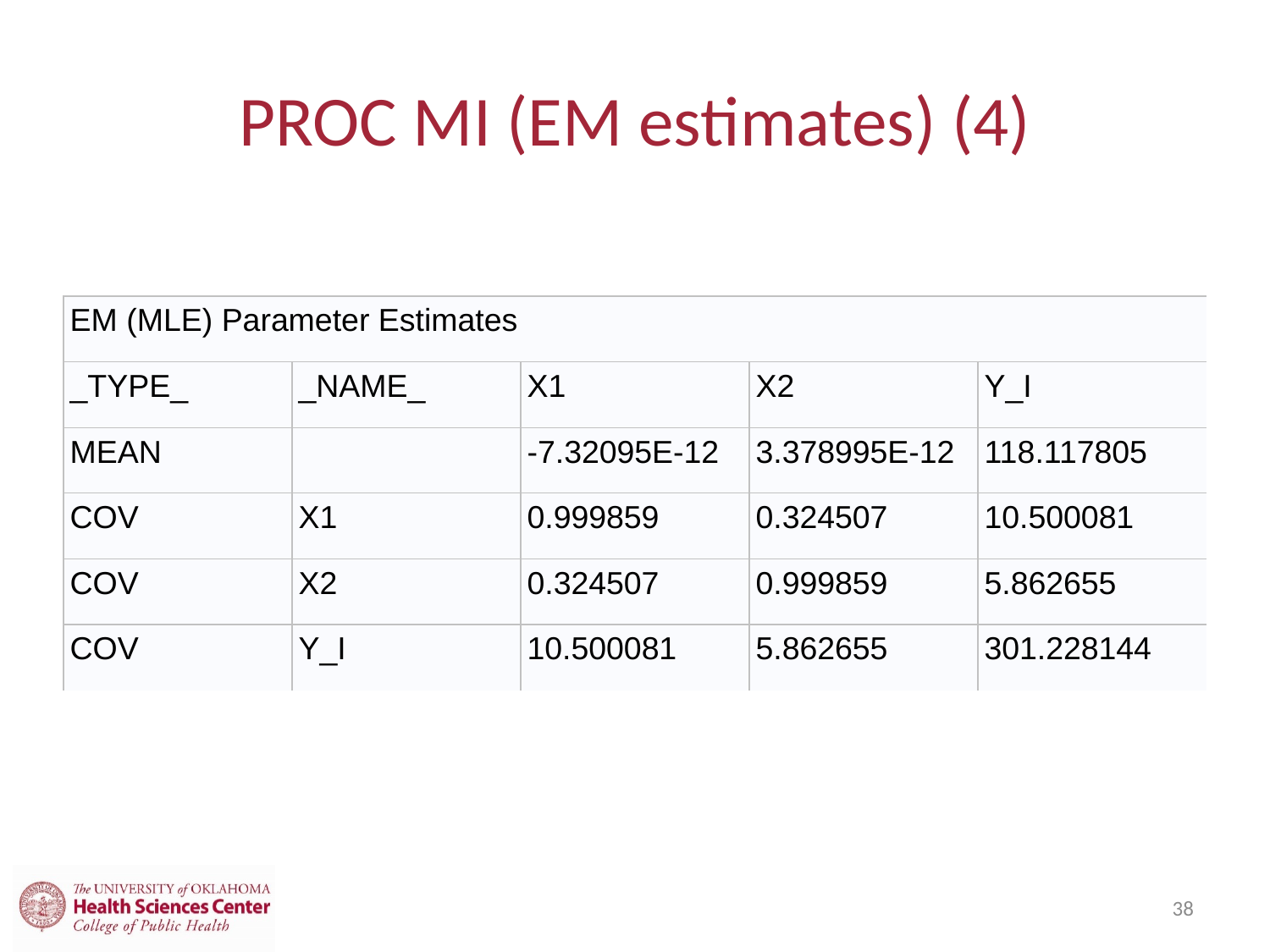

# PROC MI (EM estimates) (4)
| EM (MLE) Parameter Estimates |  |  |  |  |
| --- | --- | --- | --- | --- |
| \_TYPE\_ | \_NAME\_ | X1 | X2 | Y\_I |
| MEAN |  | -7.32095E-12 | 3.378995E-12 | 118.117805 |
| COV | X1 | 0.999859 | 0.324507 | 10.500081 |
| COV | X2 | 0.324507 | 0.999859 | 5.862655 |
| COV | Y\_I | 10.500081 | 5.862655 | 301.228144 |
38